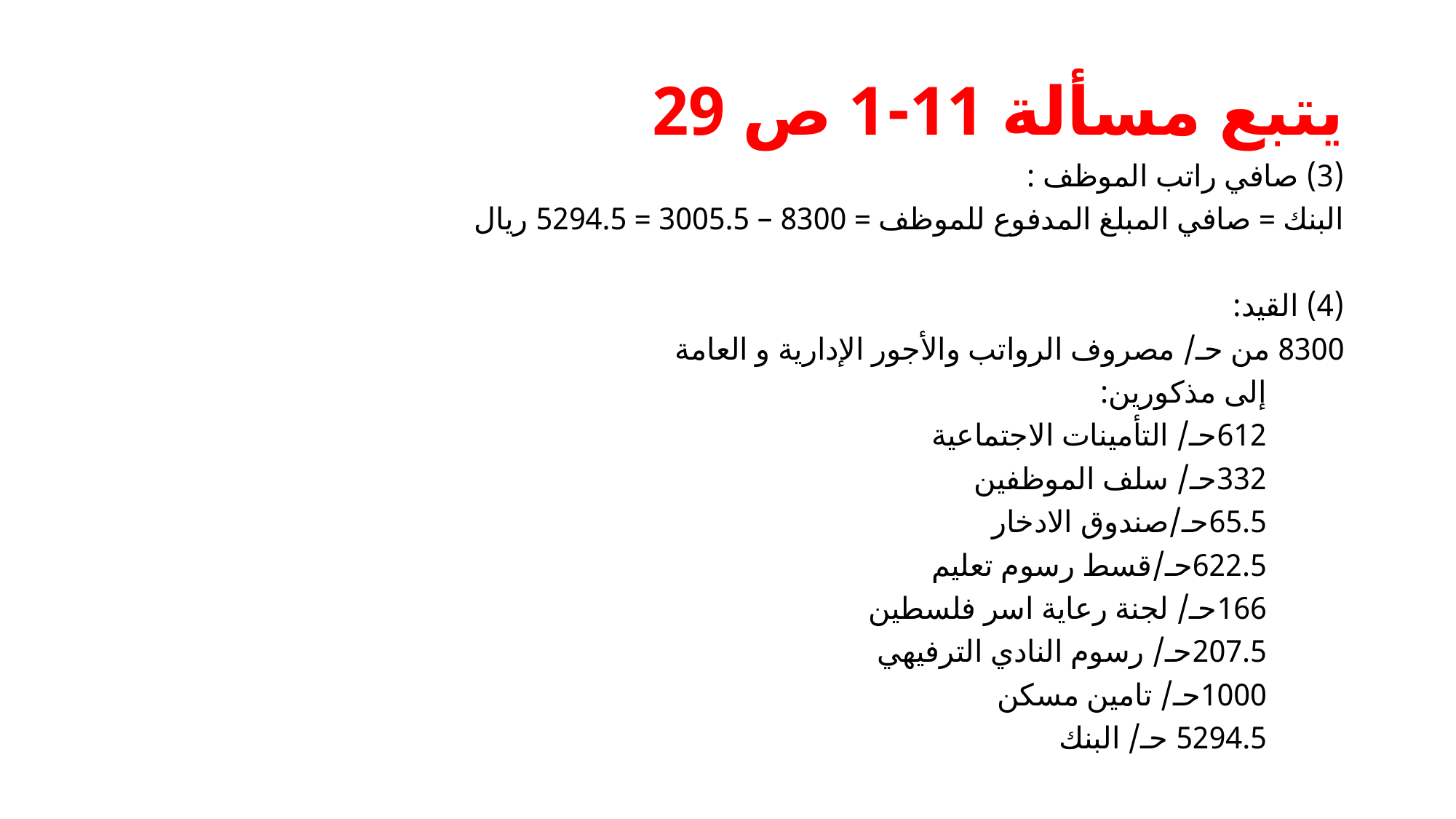

# يتبع مسألة 11-1 ص 29
(3) صافي راتب الموظف :
البنك = صافي المبلغ المدفوع للموظف = 8300 – 3005.5 = 5294.5 ريال

(4) القيد:
8300 من حـ/ مصروف الرواتب والأجور الإدارية و العامة
			إلى مذكورين:
				612حـ/ التأمينات الاجتماعية
				332حـ/ سلف الموظفين
				65.5حـ/صندوق الادخار
				622.5حـ/قسط رسوم تعليم
				166حـ/ لجنة رعاية اسر فلسطين
				207.5حـ/ رسوم النادي الترفيهي
				1000حـ/ تامين مسكن
				5294.5 حـ/ البنك